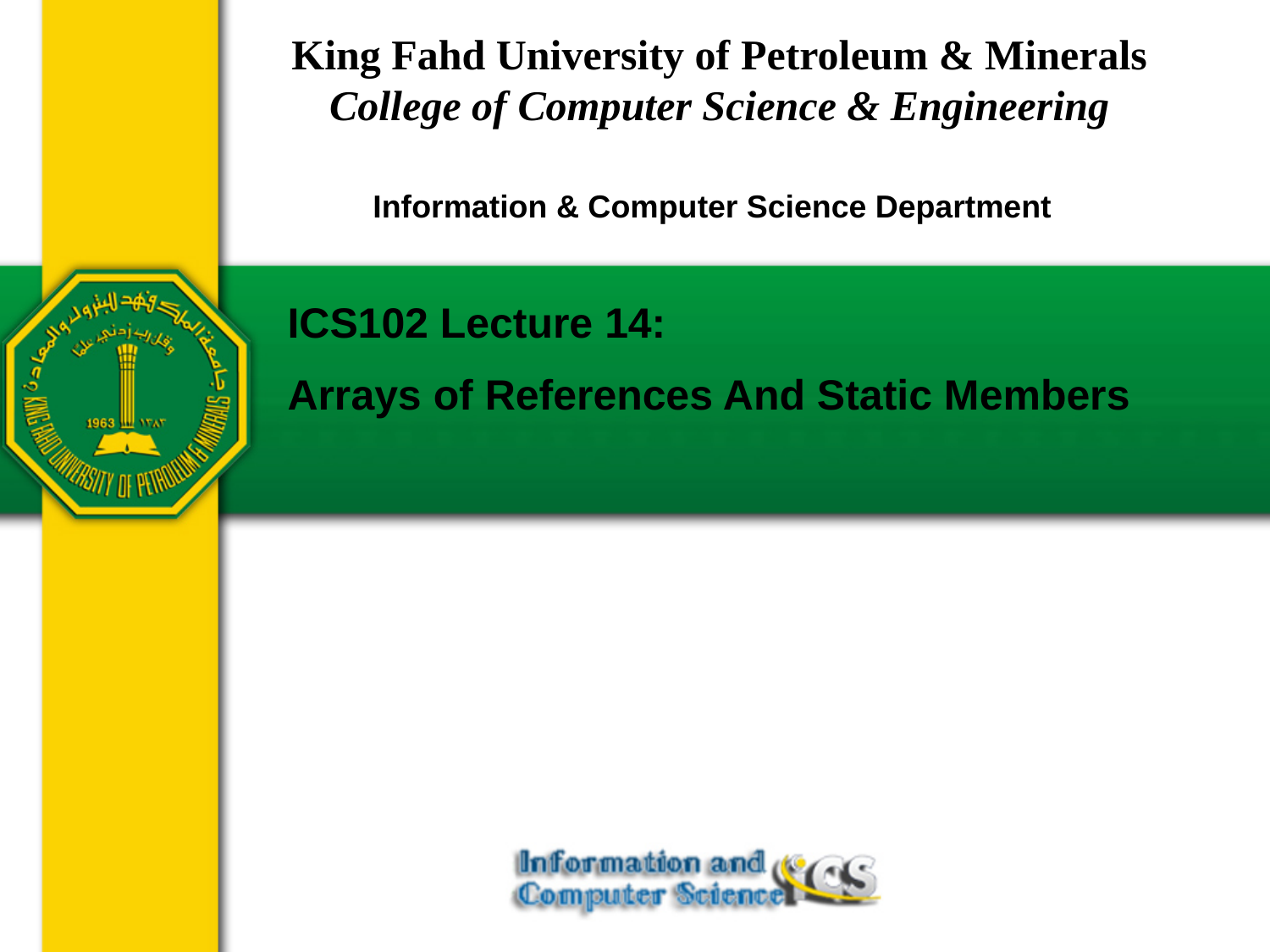

King Fahd University of Petroleum & Minerals
College of Computer Science & Engineering
Information & Computer Science Department
ICS102 Lecture 14:
Arrays of References And Static Members